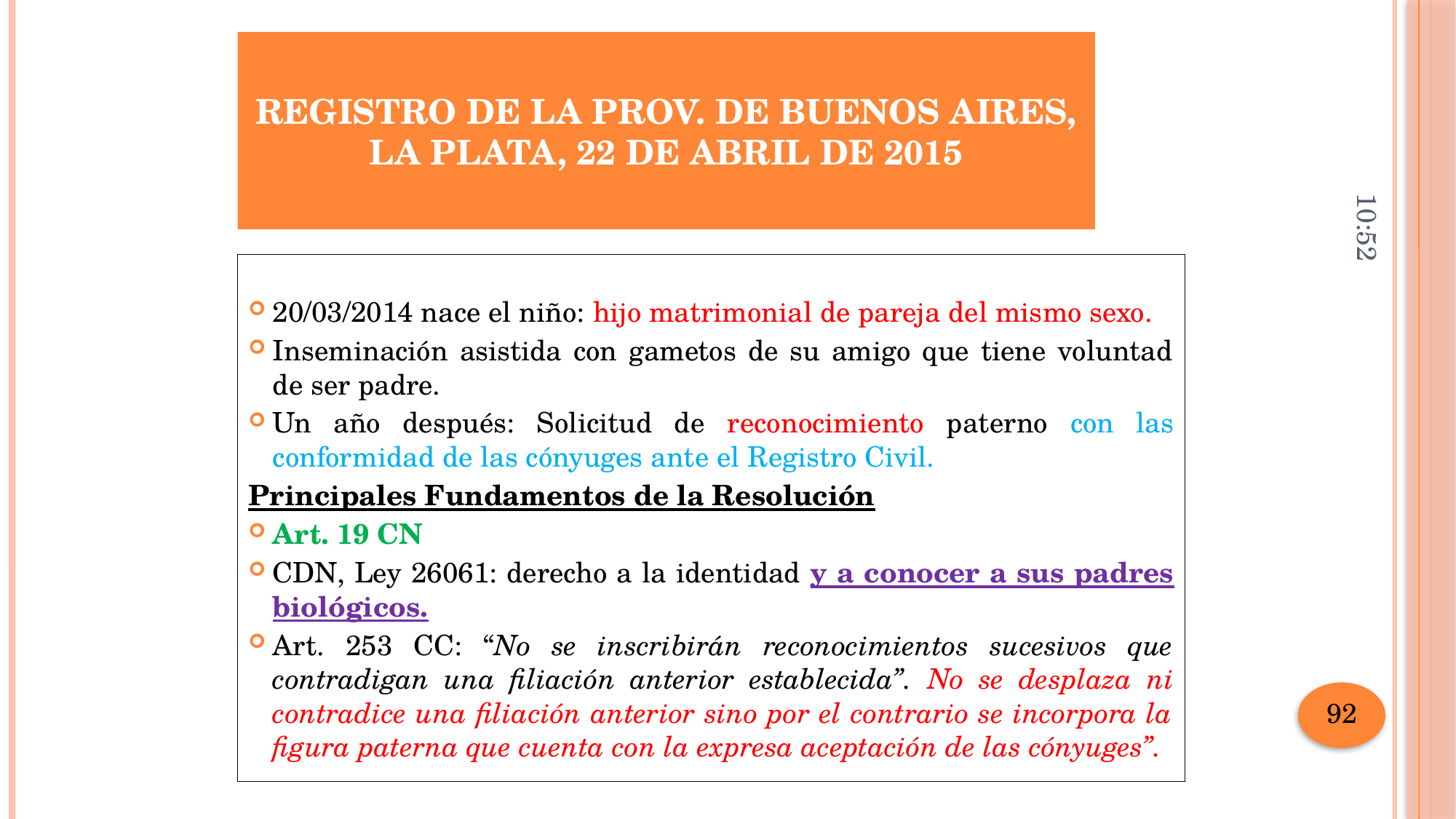

# Registro de la prov. de buenos aires, la plata, 22 de abril de 2015
10:52

20/03/2014 nace el niño: hijo matrimonial de pareja del mismo sexo.
Inseminación asistida con gametos de su amigo que tiene voluntad de ser padre.
Un año después: Solicitud de reconocimiento paterno con las conformidad de las cónyuges ante el Registro Civil.
Principales Fundamentos de la Resolución
Art. 19 CN
CDN, Ley 26061: derecho a la identidad y a conocer a sus padres biológicos.
Art. 253 CC: “No se inscribirán reconocimientos sucesivos que contradigan una filiación anterior establecida”. No se desplaza ni contradice una filiación anterior sino por el contrario se incorpora la figura paterna que cuenta con la expresa aceptación de las cónyuges”.
92